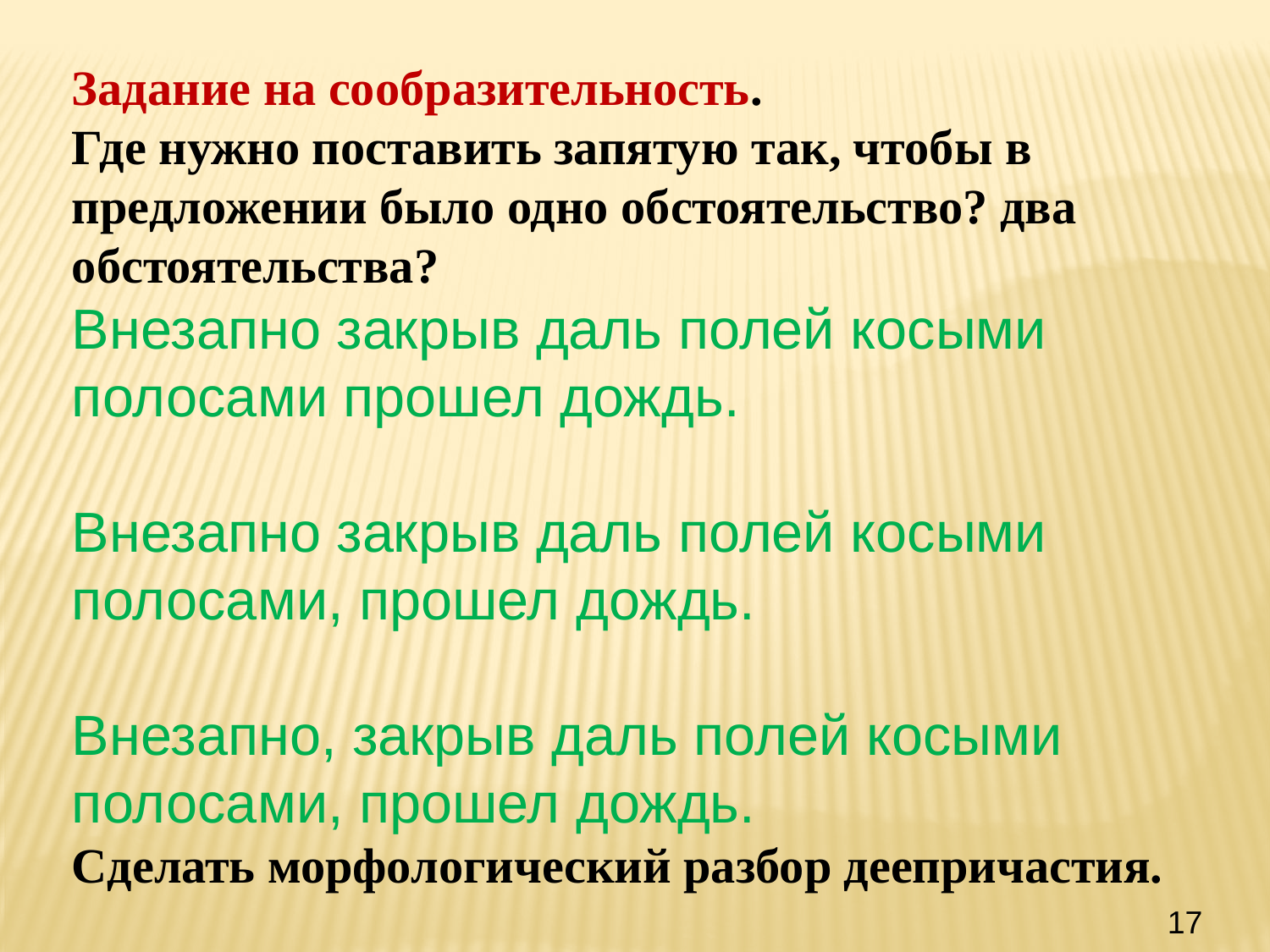

Задание на сообразительность.
Где нужно поставить запятую так, чтобы в предложении было одно обстоятельство? два обстоятельства?
Внезапно закрыв даль полей косыми полосами прошел дождь.

Внезапно закрыв даль полей косыми полосами, прошел дождь.

Внезапно, закрыв даль полей косыми полосами, прошел дождь.
Сделать морфологический разбор деепричастия.
17